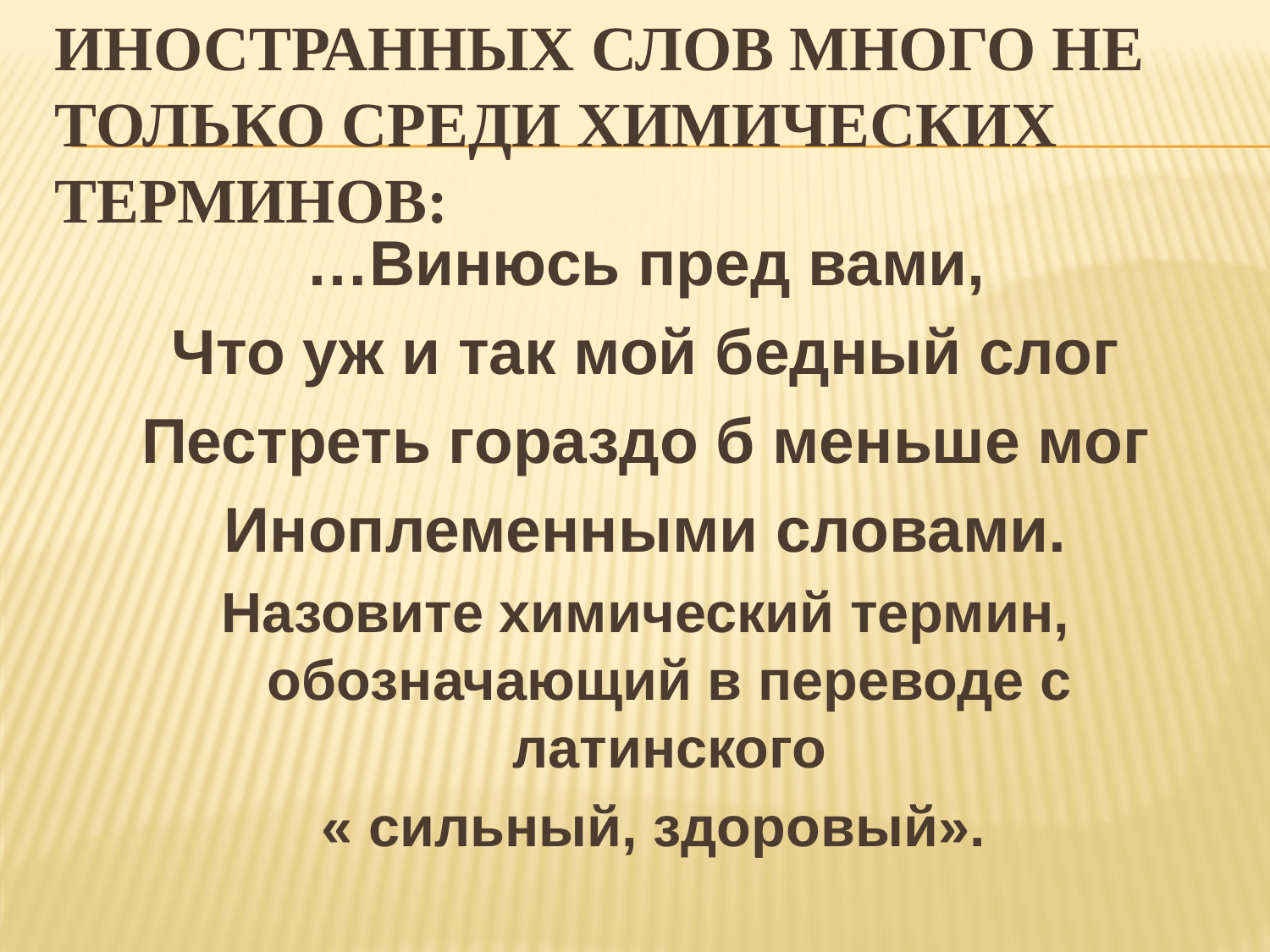

# Иностранных слов много не только среди химических терминов:
…Винюсь пред вами,
Что уж и так мой бедный слог
Пестреть гораздо б меньше мог
Иноплеменными словами.
Назовите химический термин, обозначающий в переводе с латинского
 « сильный, здоровый».